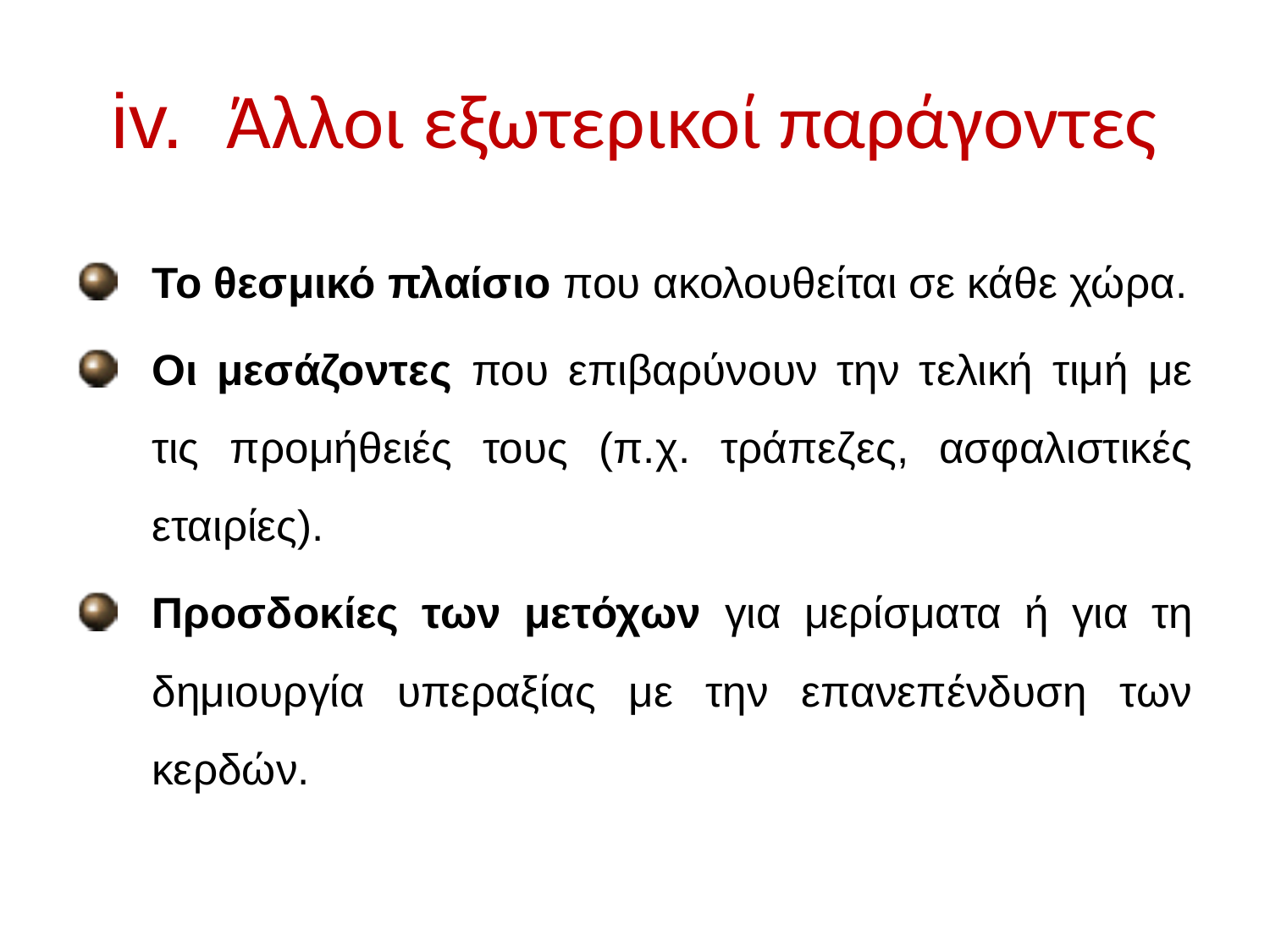

# iv.  Άλλοι εξωτερικοί παράγοντες
Το θεσμικό πλαίσιο που ακολουθείται σε κάθε χώρα.
Οι μεσάζοντες που επιβαρύνουν την τελική τιμή με τις προμήθειές τους (π.χ. τράπεζες, ασφαλιστικές εταιρίες).
Προσδοκίες των μετόχων για μερίσματα ή για τη δημιουργία υπεραξίας με την επανεπένδυση των κερδών.